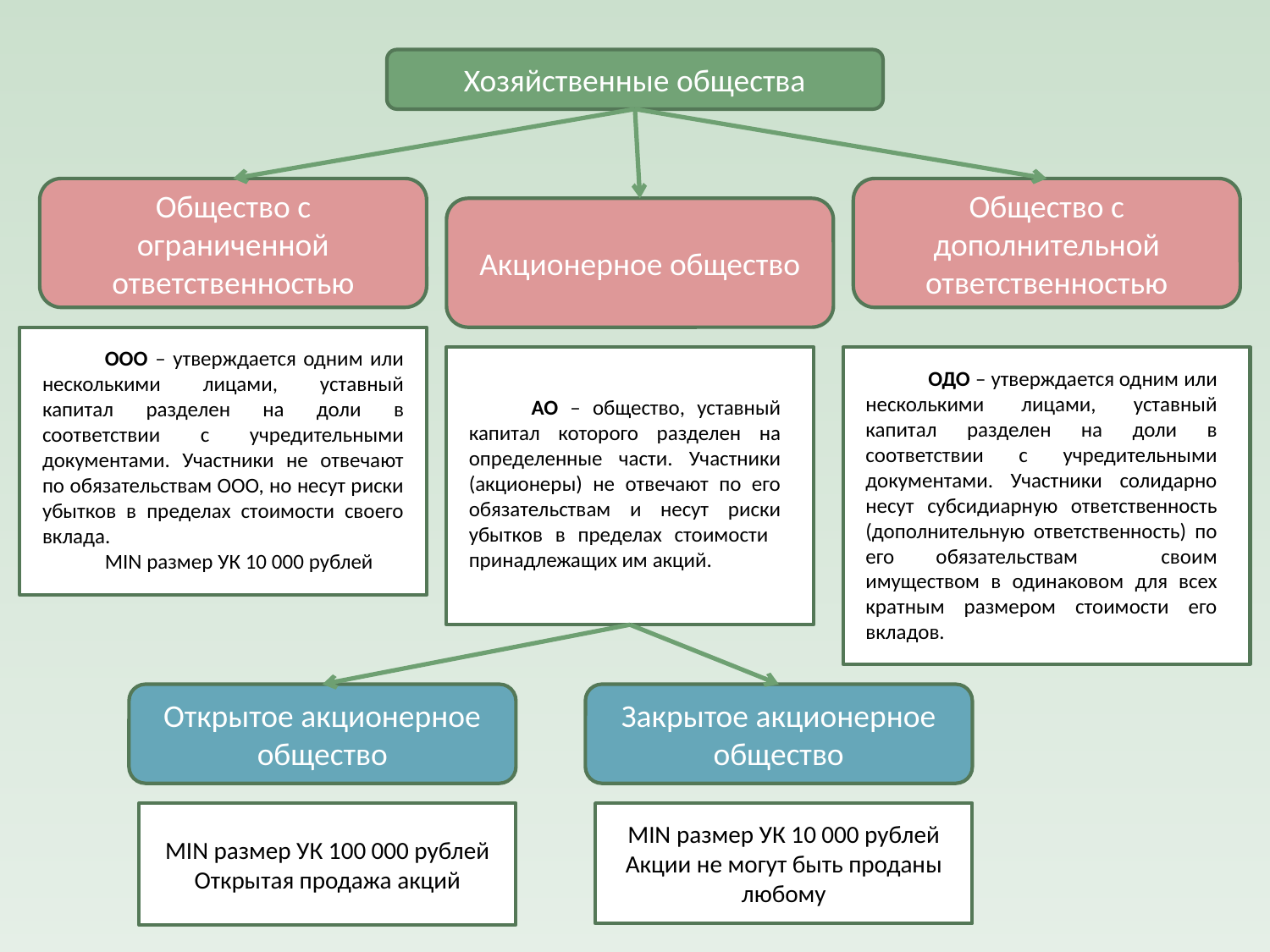

Хозяйственные общества
Общество с ограниченной ответственностью
Общество с дополнительной ответственностью
Акционерное общество

ООО – утверждается одним или несколькими лицами, уставный капитал разделен на доли в соответствии с учредительными документами. Участники не отвечают по обязательствам ООО, но несут риски убытков в пределах стоимости своего вклада.
MIN размер УК 10 000 рублей

ОДО – утверждается одним или несколькими лицами, уставный капитал разделен на доли в соответствии с учредительными документами. Участники солидарно несут субсидиарную ответственность (дополнительную ответственность) по его обязательствам  своим имуществом в одинаковом для всех кратным размером стоимости его вкладов.
АО – общество, уставный капитал которого разделен на определенные части. Участники (акционеры) не отвечают по его обязательствам и несут риски убытков в пределах стоимости  принадлежащих им акций.
Открытое акционерное общество
Закрытое акционерное общество
MIN размер УК 100 000 рублей
Открытая продажа акций
MIN размер УК 10 000 рублей
Акции не могут быть проданы любому